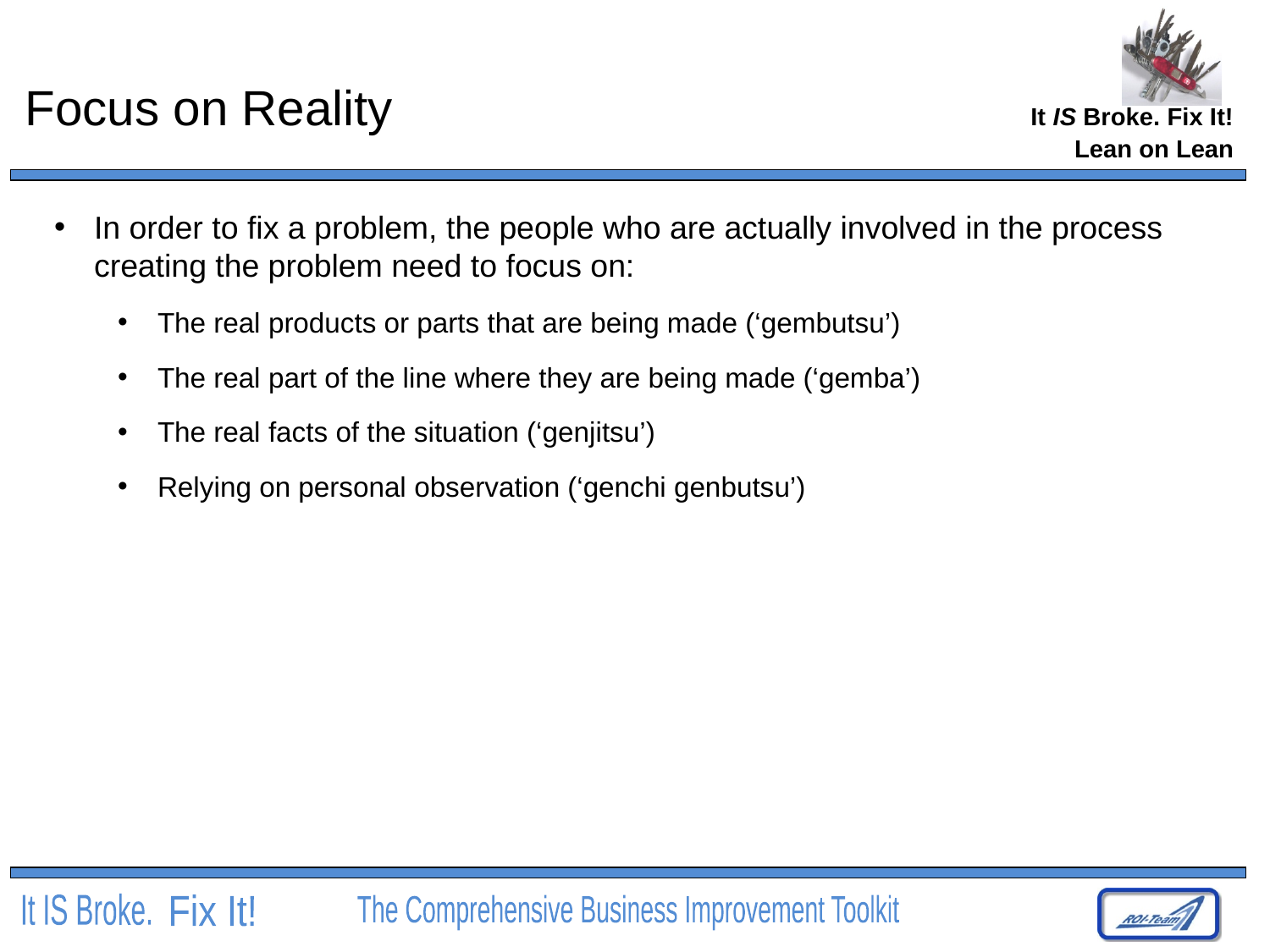

# Focus on Reality
Lean on Lean
In order to fix a problem, the people who are actually involved in the process creating the problem need to focus on:
The real products or parts that are being made (‘gembutsu’)
The real part of the line where they are being made (‘gemba’)
The real facts of the situation (‘genjitsu’)
Relying on personal observation (‘genchi genbutsu’)